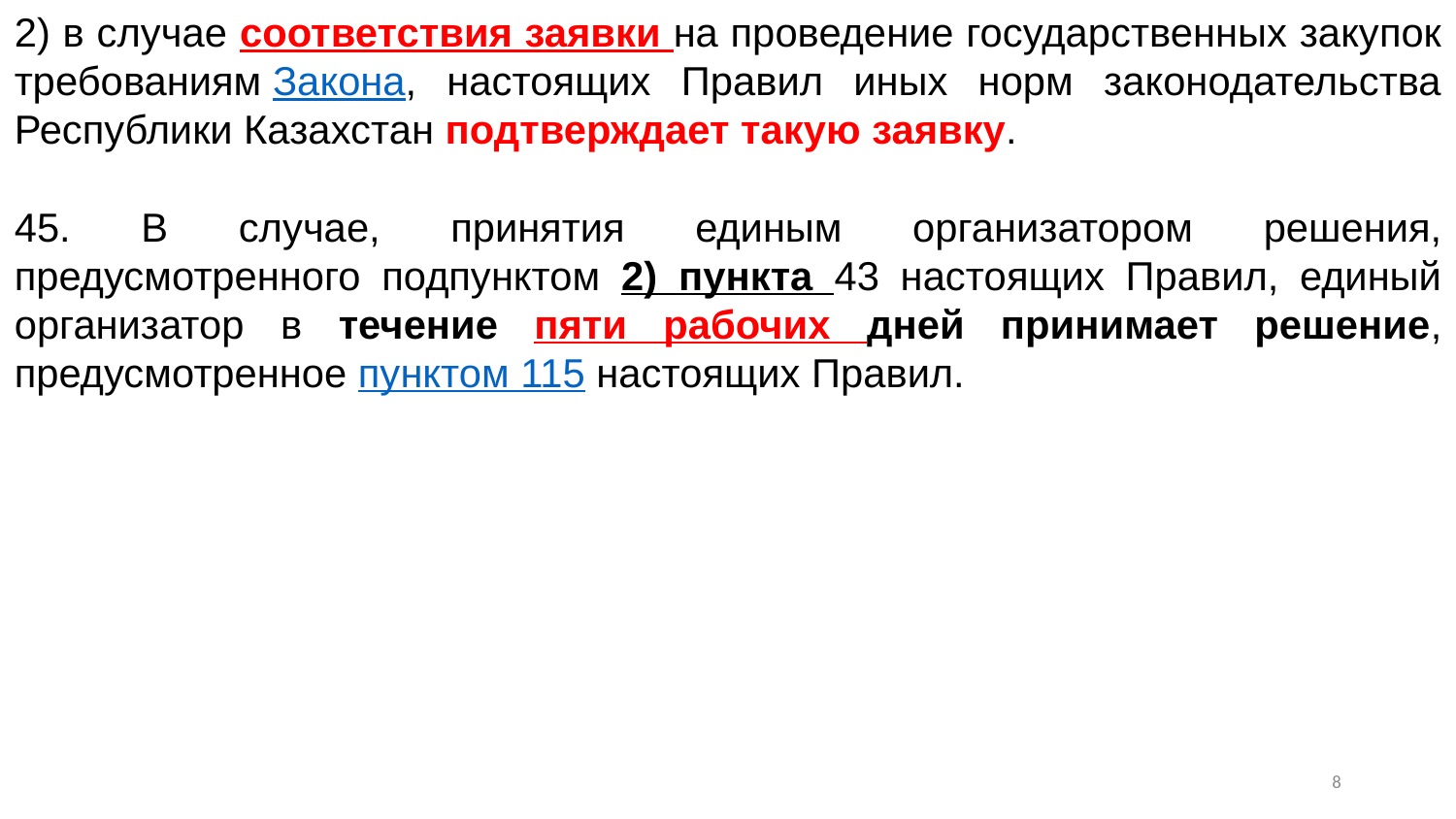

2) в случае соответствия заявки на проведение государственных закупок требованиям Закона, настоящих Правил иных норм законодательства Республики Казахстан подтверждает такую заявку.

45. В случае, принятия единым организатором решения, предусмотренного подпунктом 2) пункта 43 настоящих Правил, единый организатор в течение пяти рабочих дней принимает решение, предусмотренное пунктом 115 настоящих Правил.
8